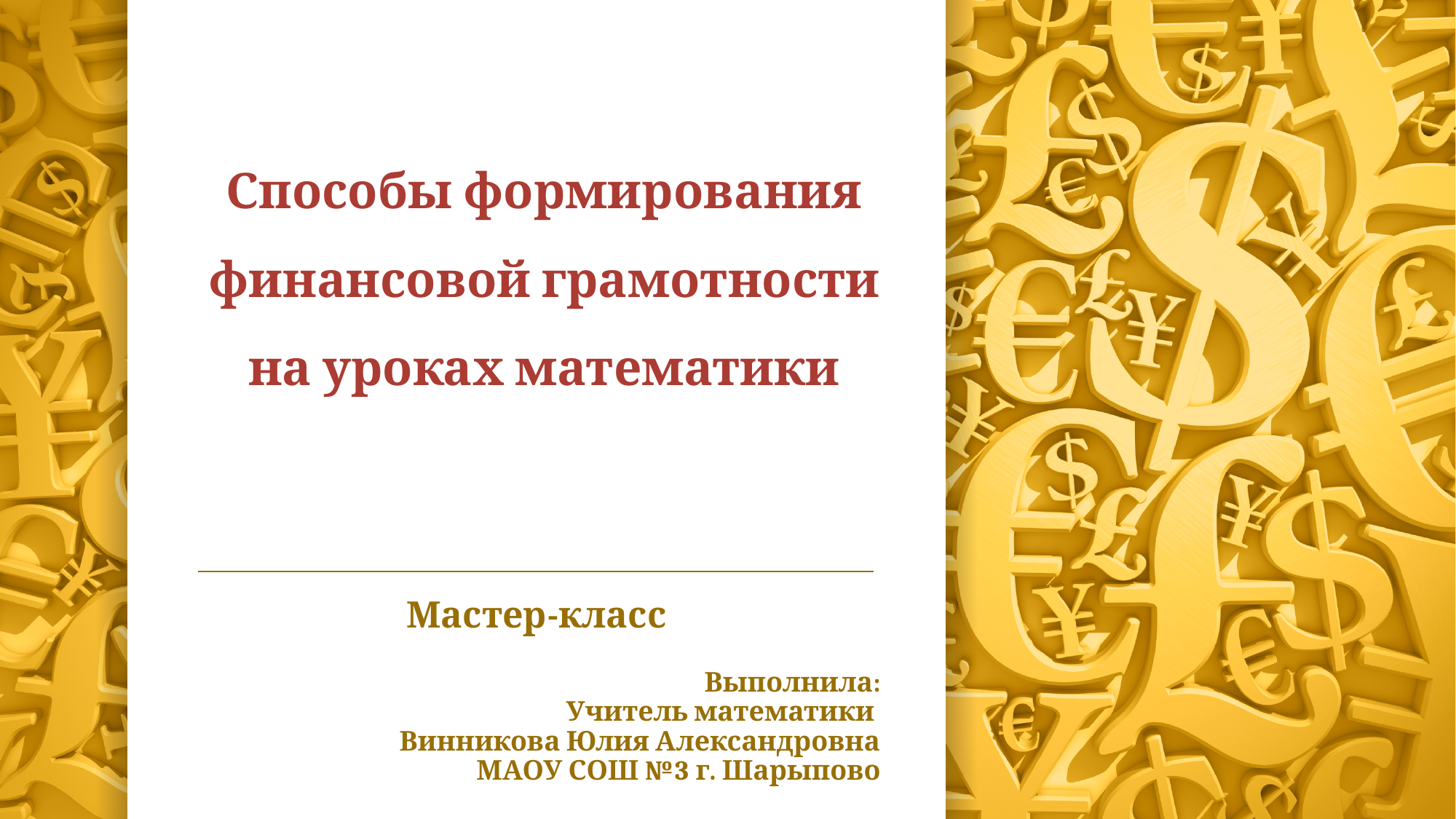

# Способы формирования финансовой грамотности на уроках математики

Мастер-класс

Выполнила:
Учитель математики
Винникова Юлия Александровна
МАОУ СОШ №3 г. Шарыпово